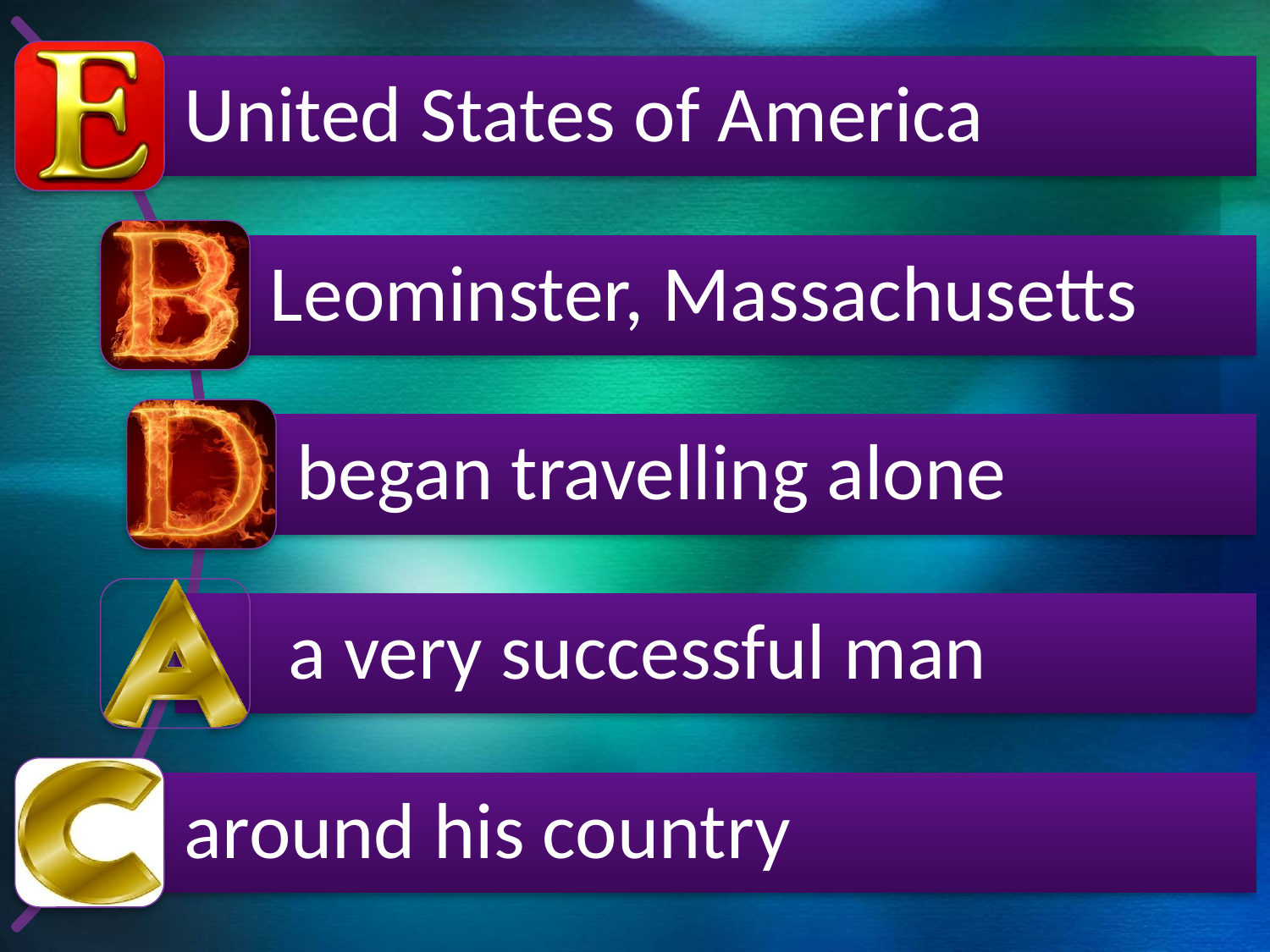

United States of America
Leominster, Massachusetts
began travelling alone
 a very successful man
around his country